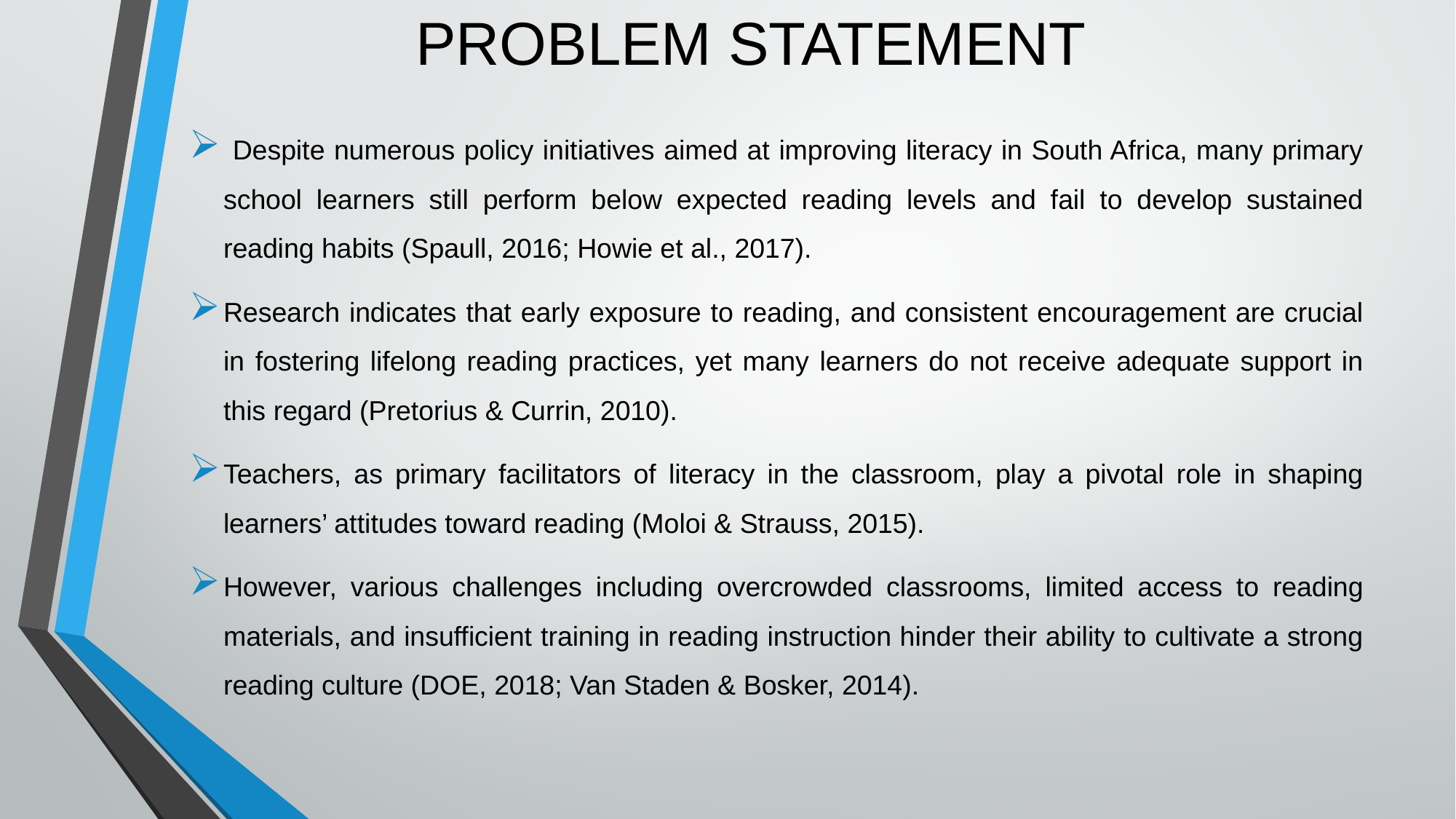

# PROBLEM STATEMENT
 Despite numerous policy initiatives aimed at improving literacy in South Africa, many primary school learners still perform below expected reading levels and fail to develop sustained reading habits (Spaull, 2016; Howie et al., 2017).
Research indicates that early exposure to reading, and consistent encouragement are crucial in fostering lifelong reading practices, yet many learners do not receive adequate support in this regard (Pretorius & Currin, 2010).
Teachers, as primary facilitators of literacy in the classroom, play a pivotal role in shaping learners’ attitudes toward reading (Moloi & Strauss, 2015).
However, various challenges including overcrowded classrooms, limited access to reading materials, and insufficient training in reading instruction hinder their ability to cultivate a strong reading culture (DOE, 2018; Van Staden & Bosker, 2014).